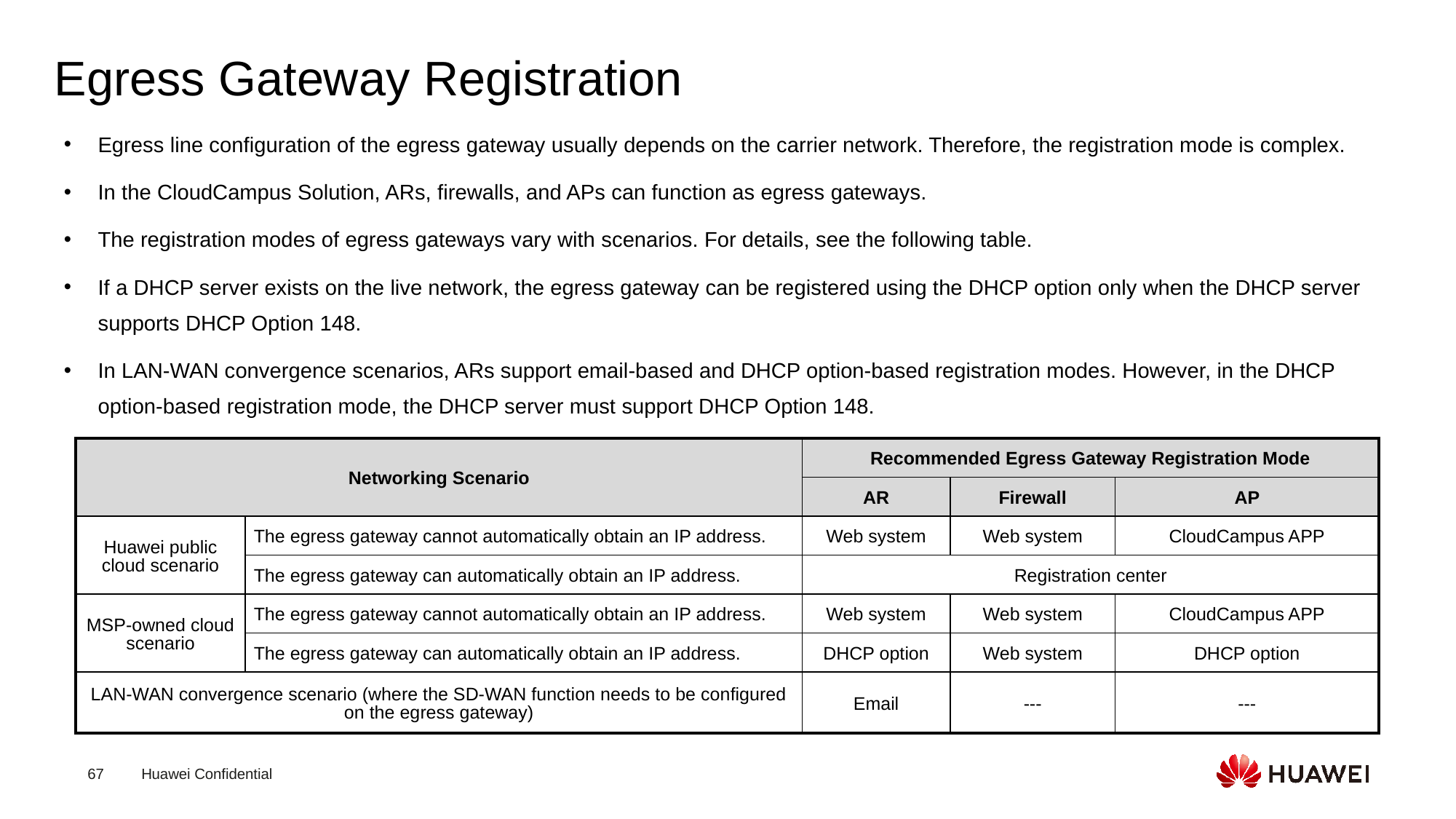

# Egress Gateway Registration
Egress line configuration of the egress gateway usually depends on the carrier network. Therefore, the registration mode is complex.
In the CloudCampus Solution, ARs, firewalls, and APs can function as egress gateways.
The registration modes of egress gateways vary with scenarios. For details, see the following table.
If a DHCP server exists on the live network, the egress gateway can be registered using the DHCP option only when the DHCP server supports DHCP Option 148.
In LAN-WAN convergence scenarios, ARs support email-based and DHCP option-based registration modes. However, in the DHCP option-based registration mode, the DHCP server must support DHCP Option 148.
| Networking Scenario |  | Recommended Egress Gateway Registration Mode |  |  |
| --- | --- | --- | --- | --- |
|  |  | AR | Firewall | AP |
| Huawei public cloud scenario | The egress gateway cannot automatically obtain an IP address. | Web system | Web system | CloudCampus APP |
|  | The egress gateway can automatically obtain an IP address. | Registration center |  |  |
| MSP-owned cloud scenario | The egress gateway cannot automatically obtain an IP address. | Web system | Web system | CloudCampus APP |
|  | The egress gateway can automatically obtain an IP address. | DHCP option | Web system | DHCP option |
| LAN-WAN convergence scenario (where the SD-WAN function needs to be configured on the egress gateway) |  | Email | --- | --- |